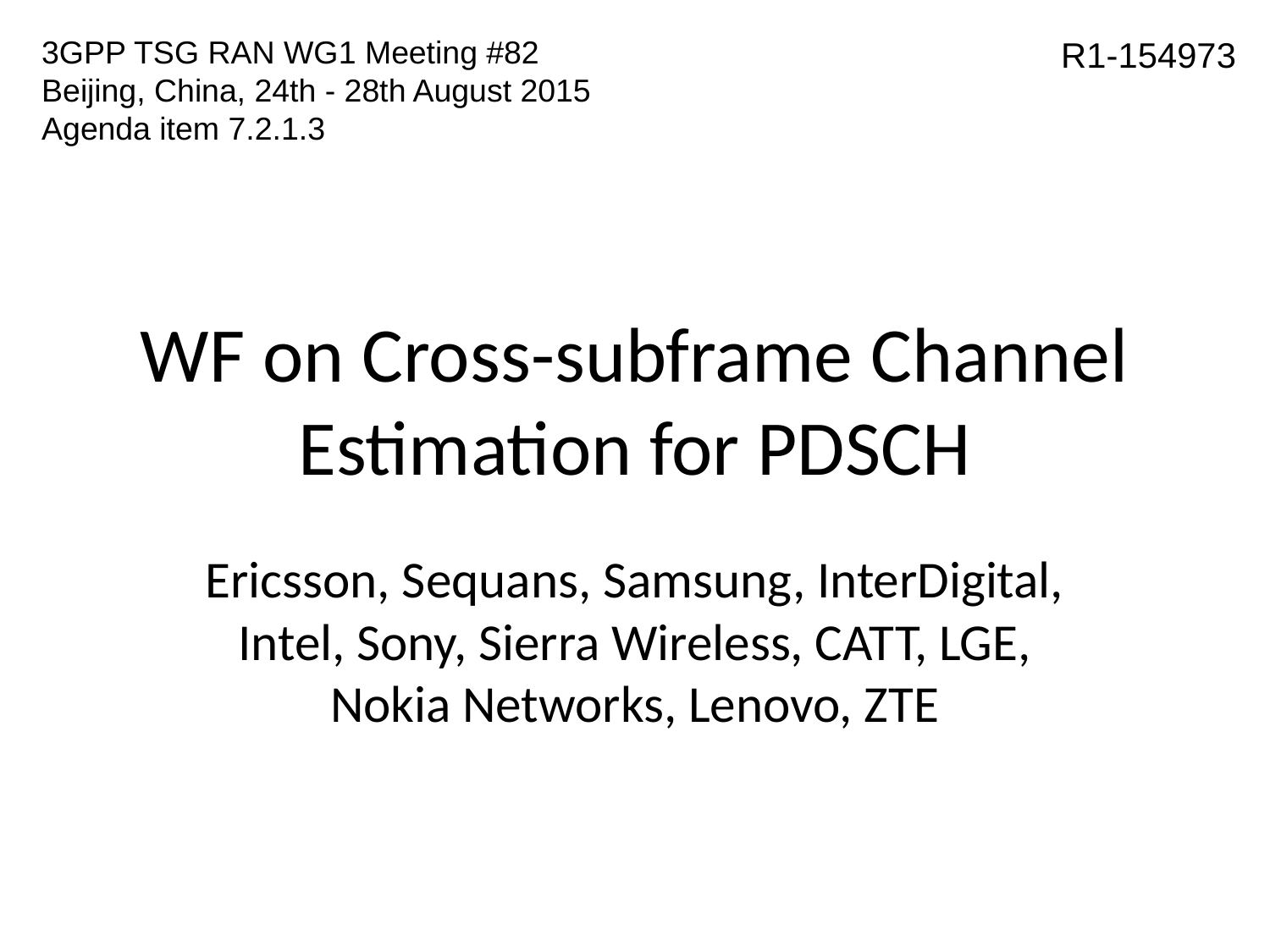

3GPP TSG RAN WG1 Meeting #82
Beijing, China, 24th - 28th August 2015
Agenda item 7.2.1.3
R1-154973
# WF on Cross-subframe Channel Estimation for PDSCH
Ericsson, Sequans, Samsung, InterDigital, Intel, Sony, Sierra Wireless, CATT, LGE, Nokia Networks, Lenovo, ZTE